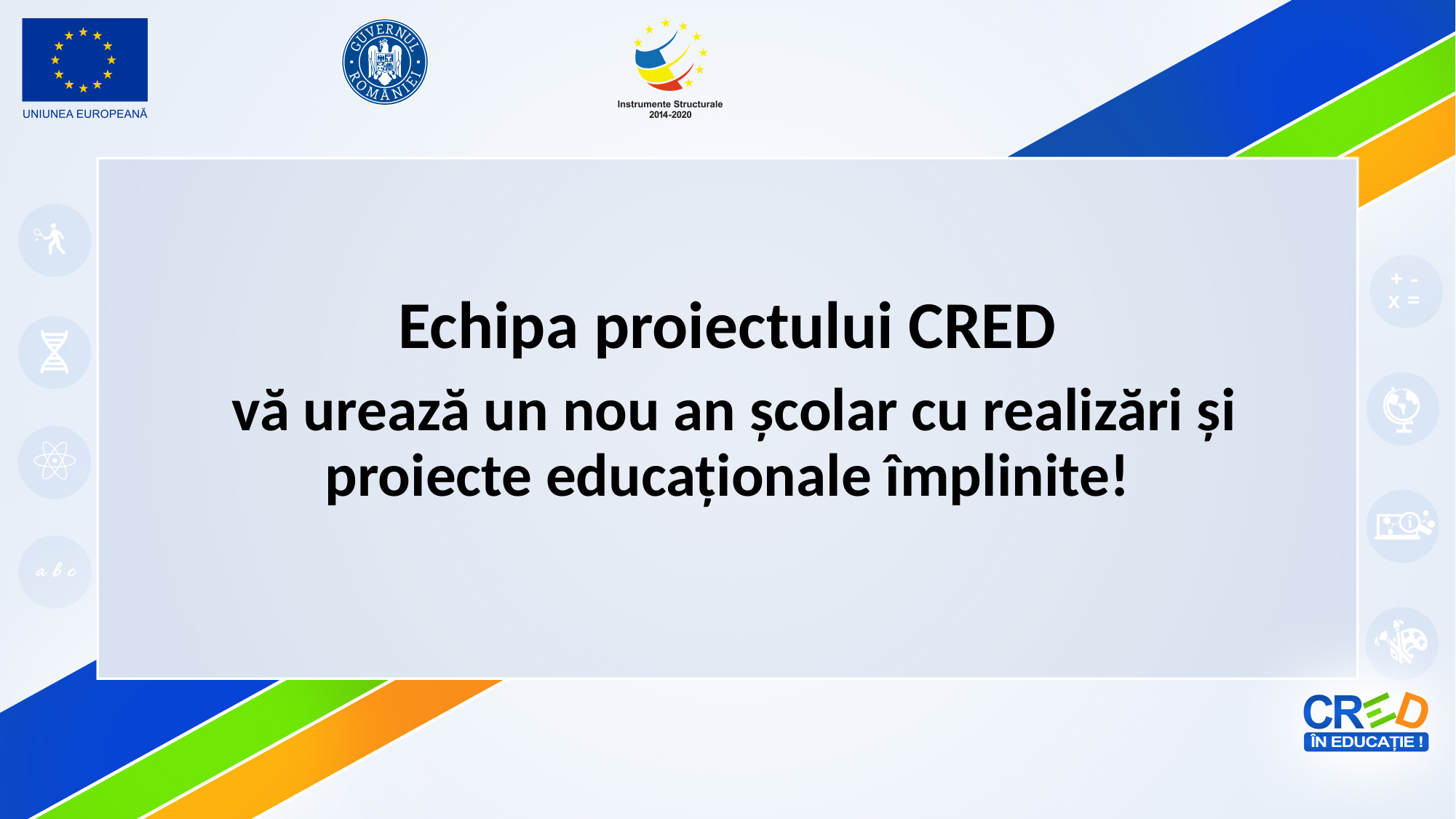

Echipa proiectului CRED
 vă urează un nou an școlar cu realizări și proiecte educaționale împlinite!